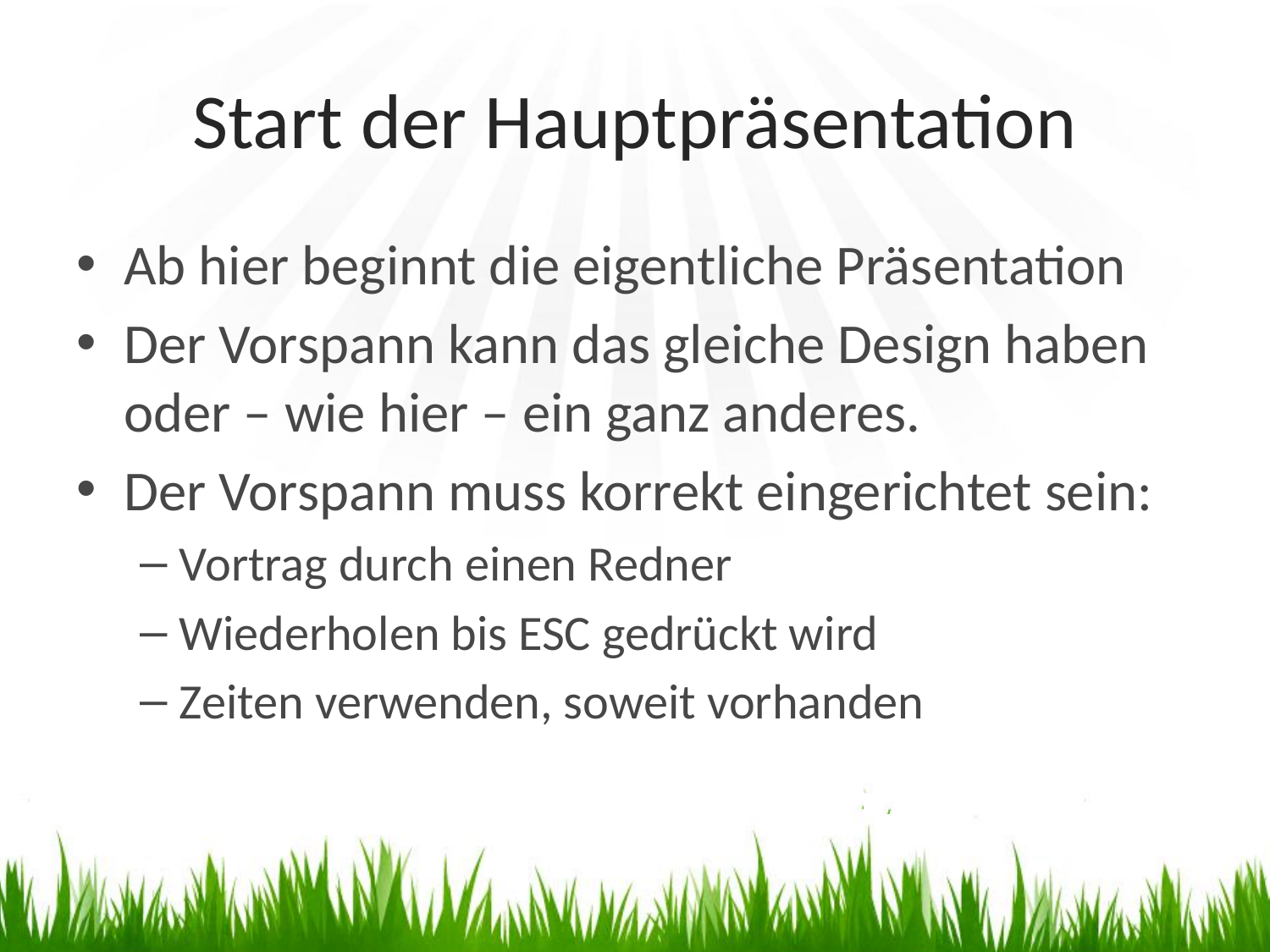

# Start der Hauptpräsentation
Ab hier beginnt die eigentliche Präsentation
Der Vorspann kann das gleiche Design haben oder – wie hier – ein ganz anderes.
Der Vorspann muss korrekt eingerichtet sein:
Vortrag durch einen Redner
Wiederholen bis ESC gedrückt wird
Zeiten verwenden, soweit vorhanden